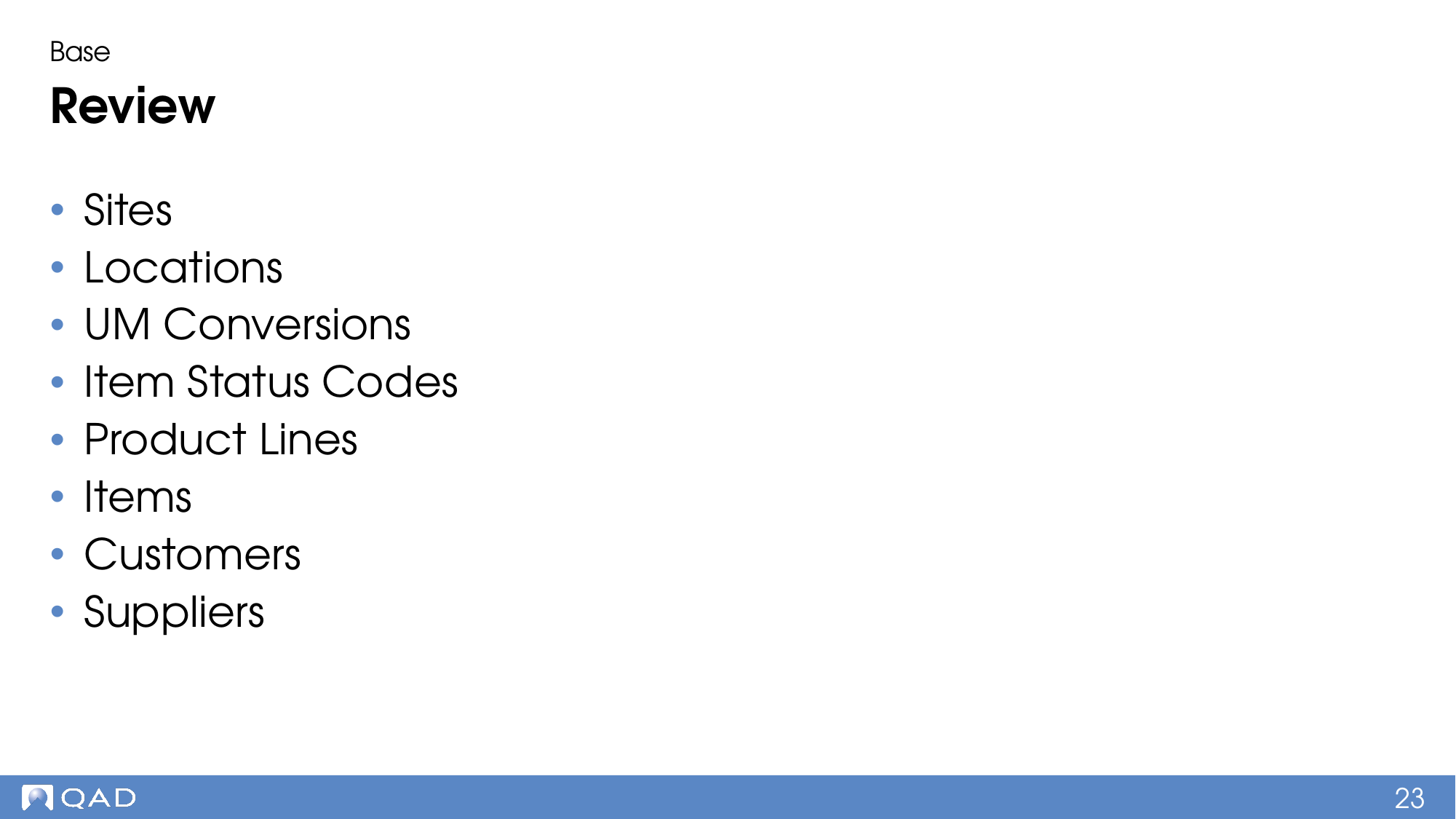

Base
# Review
Sites
Locations
UM Conversions
Item Status Codes
Product Lines
Items
Customers
Suppliers
23